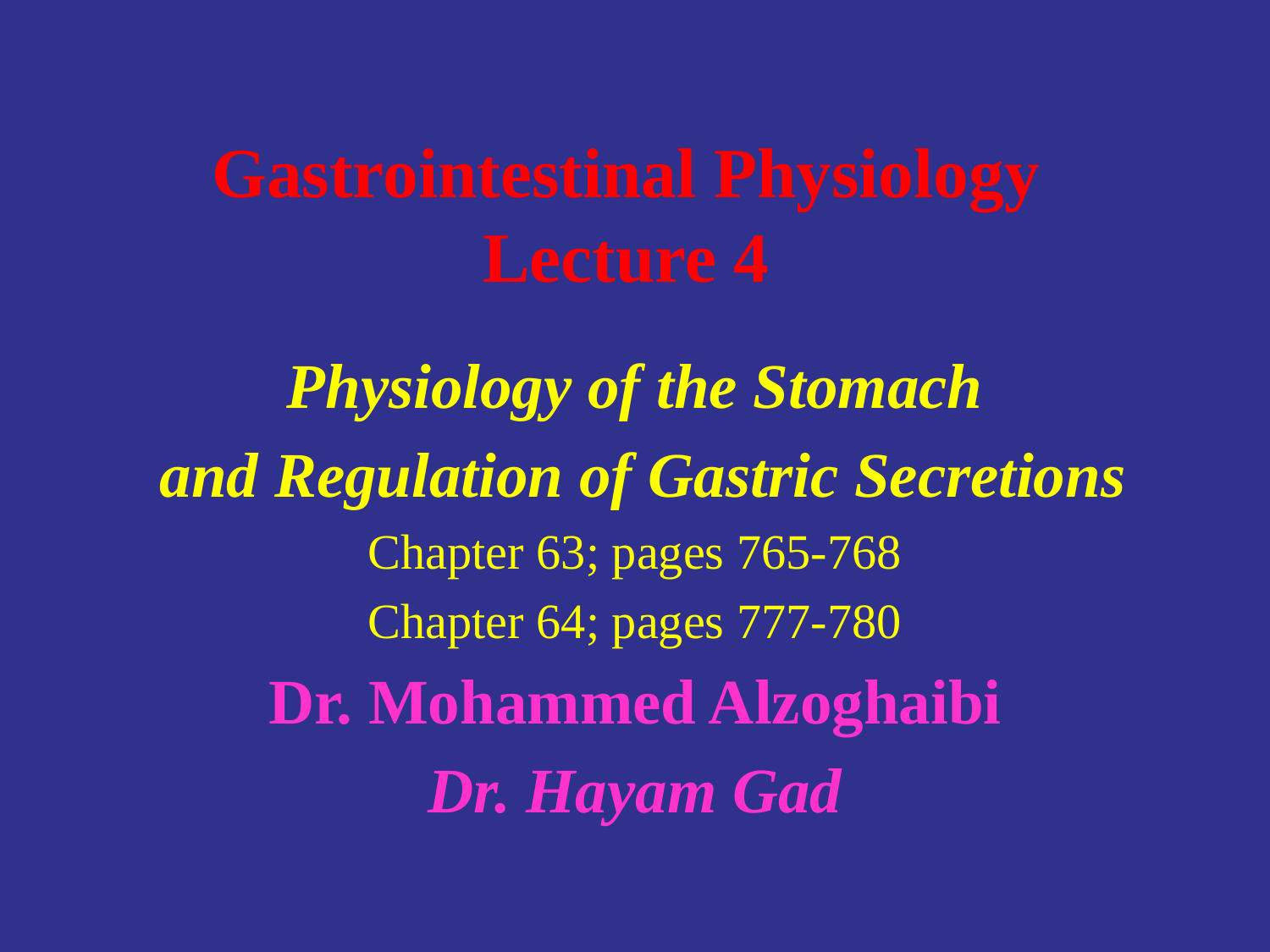

# Gastrointestinal Physiology Lecture 4
Physiology of the Stomach
 and Regulation of Gastric Secretions
Chapter 63; pages 765-768
Chapter 64; pages 777-780
Dr. Mohammed Alzoghaibi
Dr. Hayam Gad